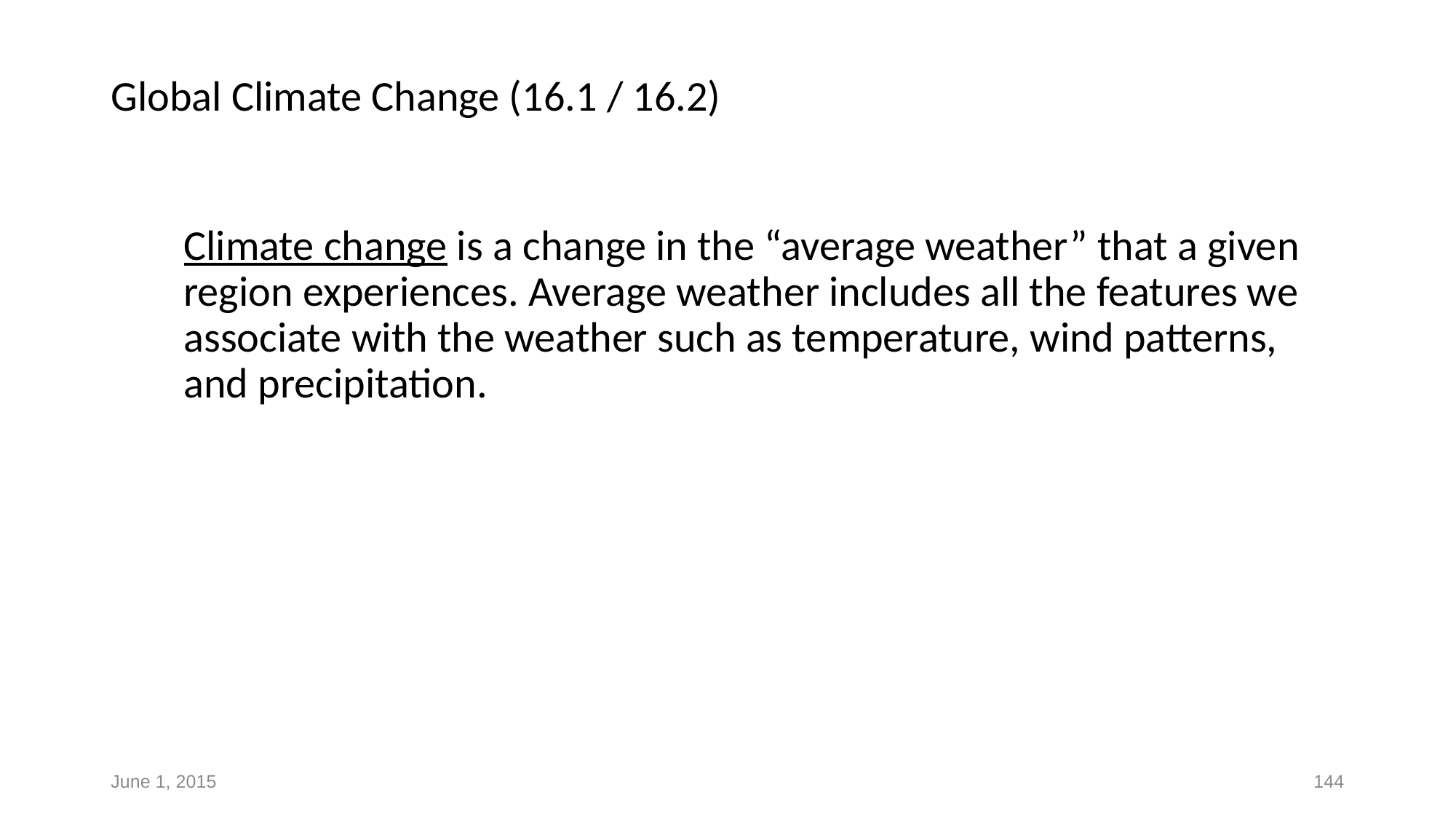

# Global Climate Change (16.1 / 16.2)
	Climate change is a change in the “average weather” that a given region experiences. Average weather includes all the features we associate with the weather such as temperature, wind patterns, and precipitation.

June 1, 2015
144